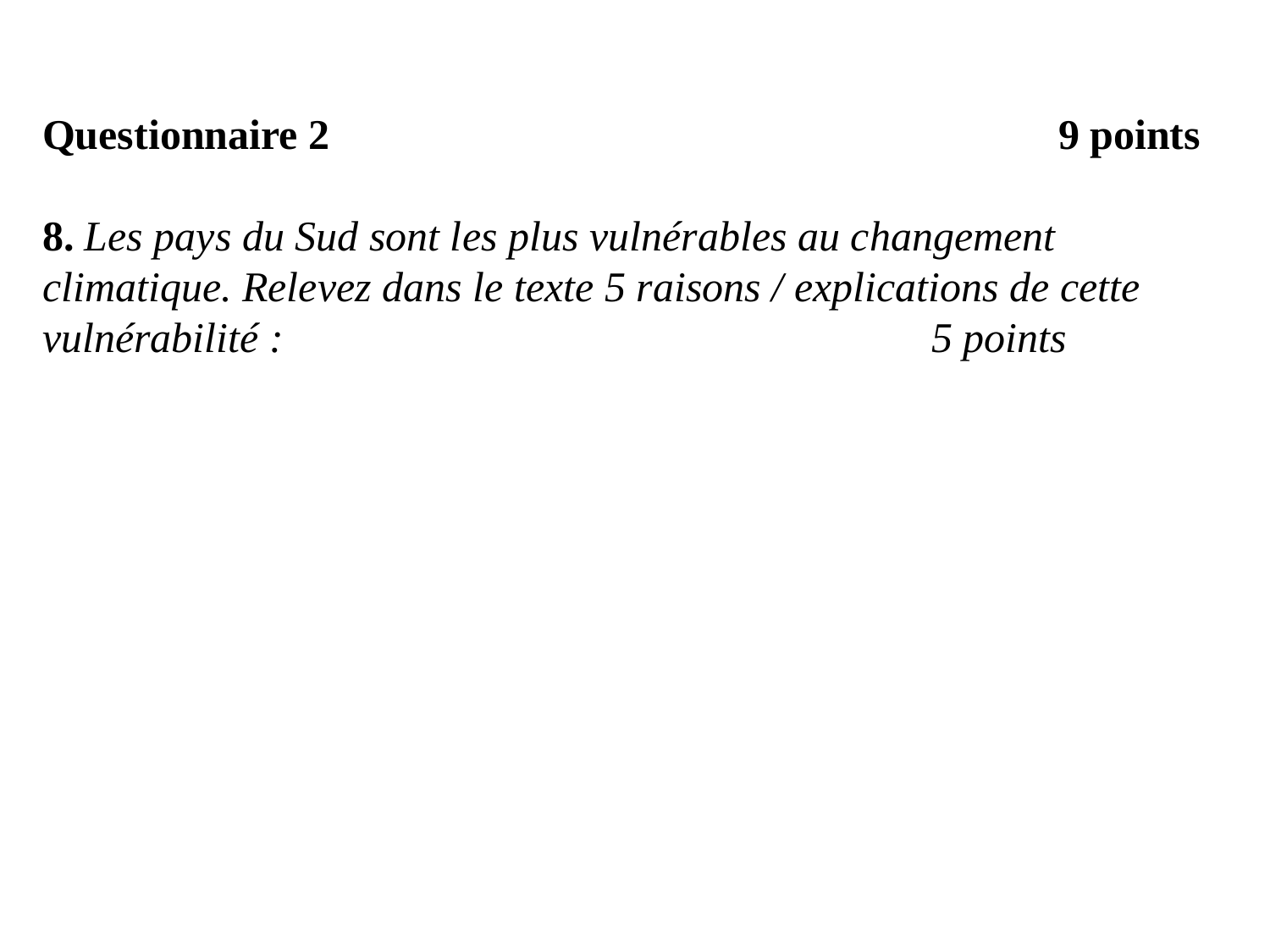

Questionnaire 2						9 points

8. Les pays du Sud sont les plus vulnérables au changement climatique. Relevez dans le texte 5 raisons / explications de cette vulnérabilité :						5 points